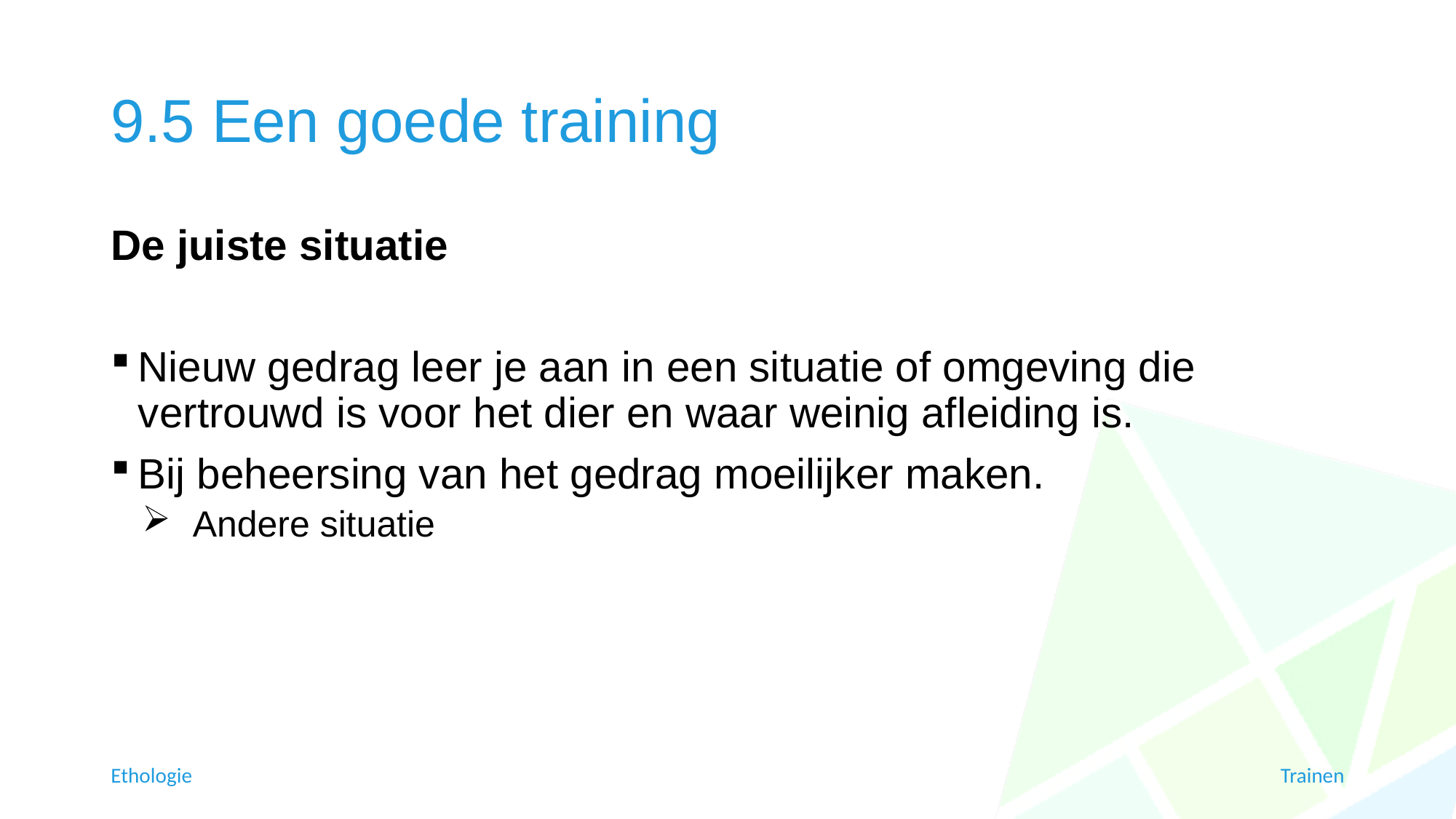

# 9.5 Een goede training
De juiste situatie

Nieuw gedrag leer je aan in een situatie of omgeving die vertrouwd is voor het dier en waar weinig afleiding is.
Bij beheersing van het gedrag moeilijker maken.
Andere situatie
Ethologie
Trainen